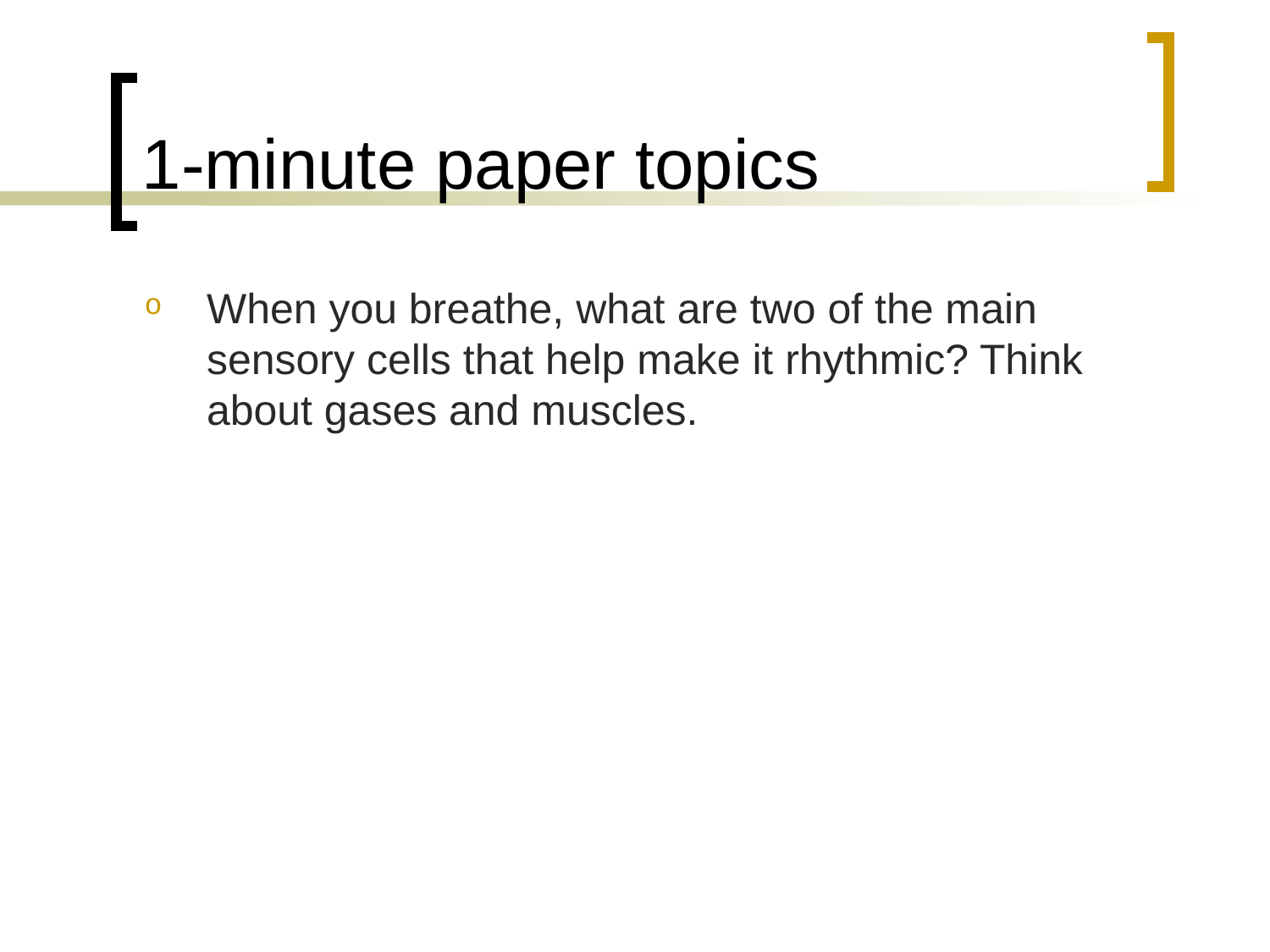

# 1-minute paper topics
When you breathe, what are two of the main sensory cells that help make it rhythmic? Think about gases and muscles.